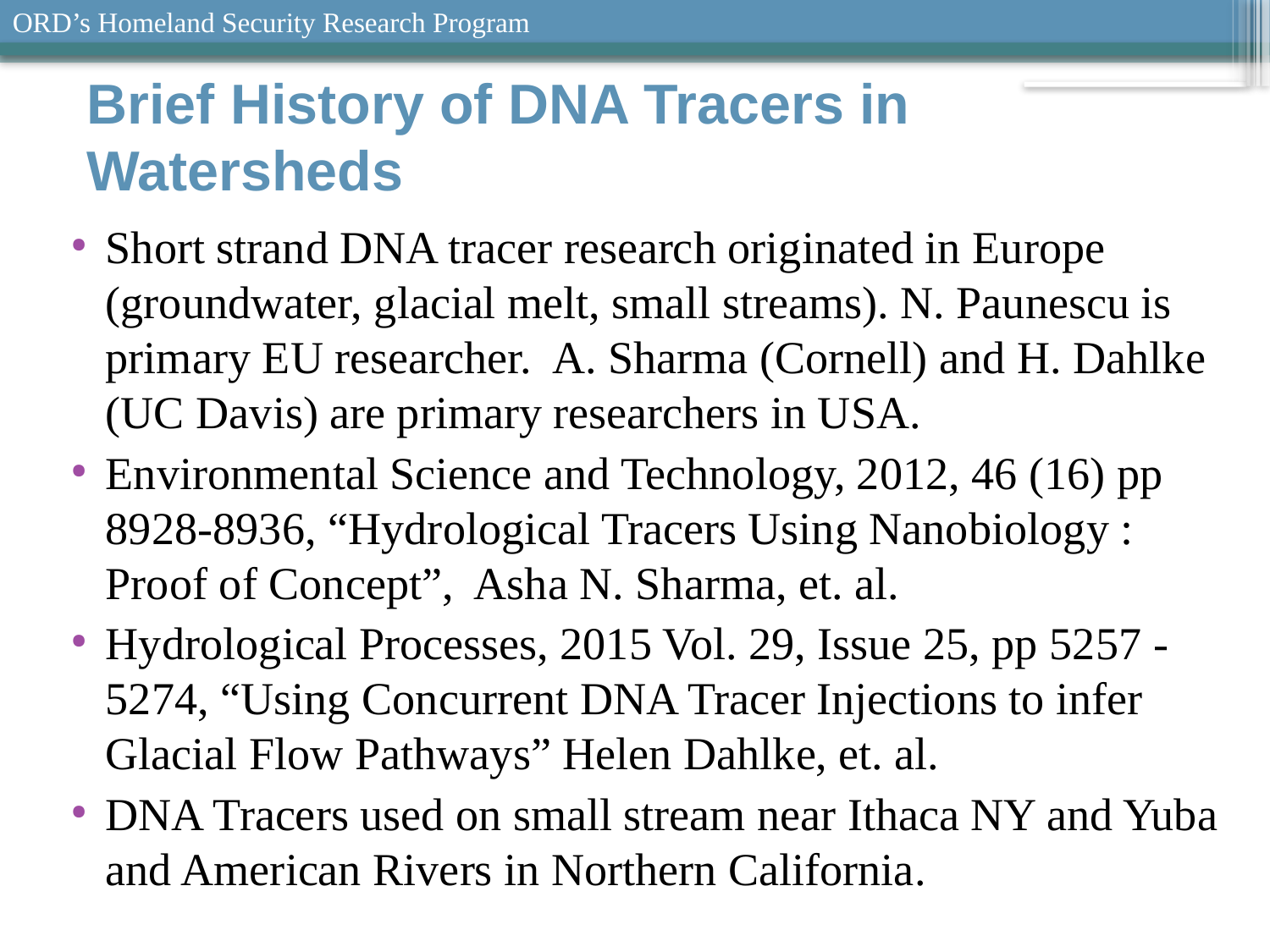

# Brief History of DNA Tracers in Watersheds
Short strand DNA tracer research originated in Europe (groundwater, glacial melt, small streams). N. Paunescu is primary EU researcher.  A. Sharma (Cornell) and H. Dahlke (UC Davis) are primary researchers in USA.
Environmental Science and Technology, 2012, 46 (16) pp 8928-8936, “Hydrological Tracers Using Nanobiology : Proof of Concept”,  Asha N. Sharma, et. al.
Hydrological Processes, 2015 Vol. 29, Issue 25, pp 5257 -5274, “Using Concurrent DNA Tracer Injections to infer Glacial Flow Pathways” Helen Dahlke, et. al.
DNA Tracers used on small stream near Ithaca NY and Yuba and American Rivers in Northern California.